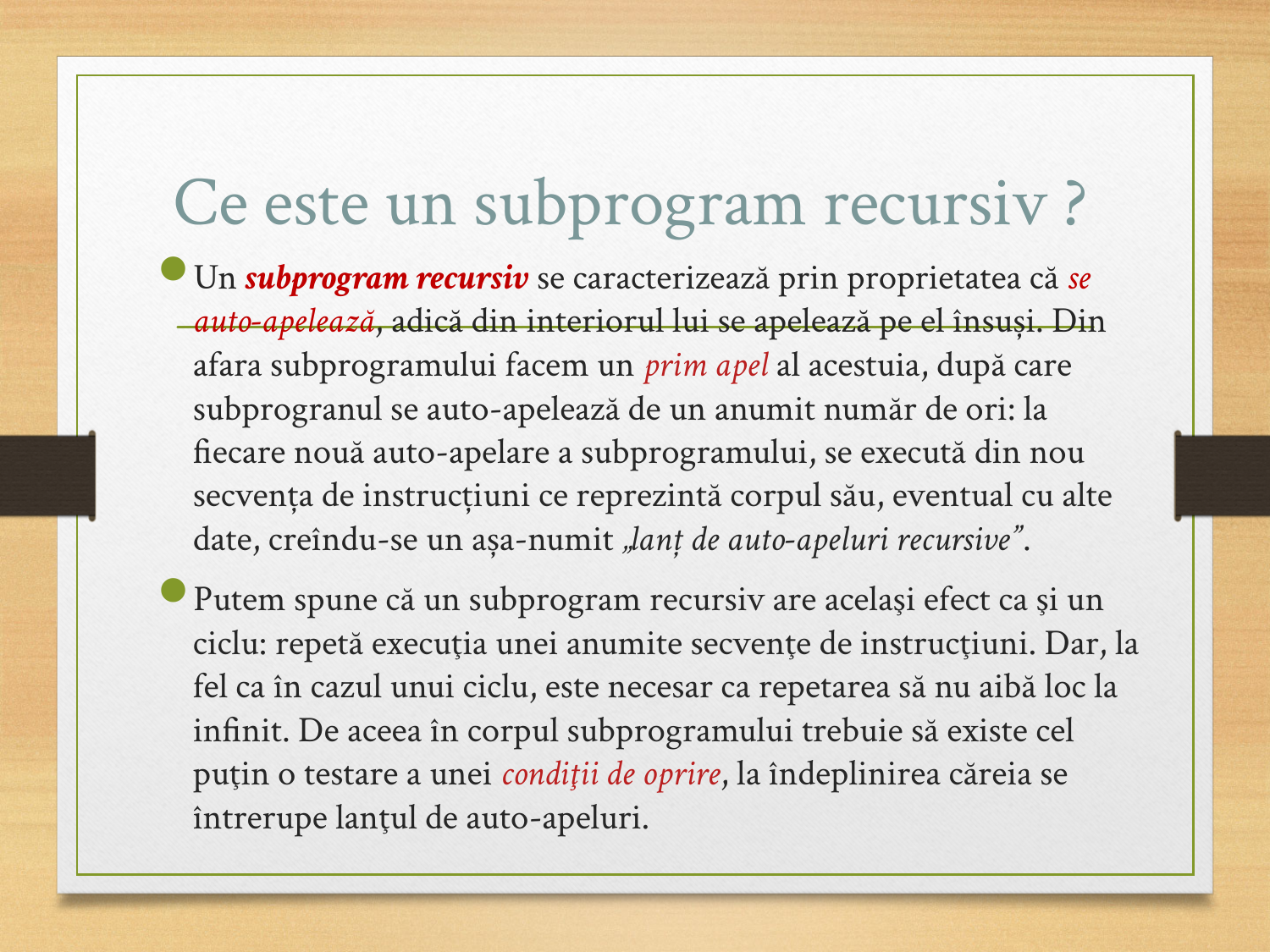

# Ce este un subprogram recursiv ?
Un subprogram recursiv se caracterizează prin proprietatea că se auto-apelează, adică din interiorul lui se apelează pe el însuşi. Din afara subprogramului facem un prim apel al acestuia, după care subprogranul se auto-apelează de un anumit număr de ori: la fiecare nouă auto-apelare a subprogramului, se execută din nou secvenţa de instrucţiuni ce reprezintă corpul său, eventual cu alte date, creîndu-se un aşa-numit „lanţ de auto-apeluri recursive”.
Putem spune că un subprogram recursiv are acelaşi efect ca şi un ciclu: repetă execuţia unei anumite secvenţe de instrucţiuni. Dar, la fel ca în cazul unui ciclu, este necesar ca repetarea să nu aibă loc la infinit. De aceea în corpul subprogramului trebuie să existe cel puţin o testare a unei condiţii de oprire, la îndeplinirea căreia se întrerupe lanţul de auto-apeluri.